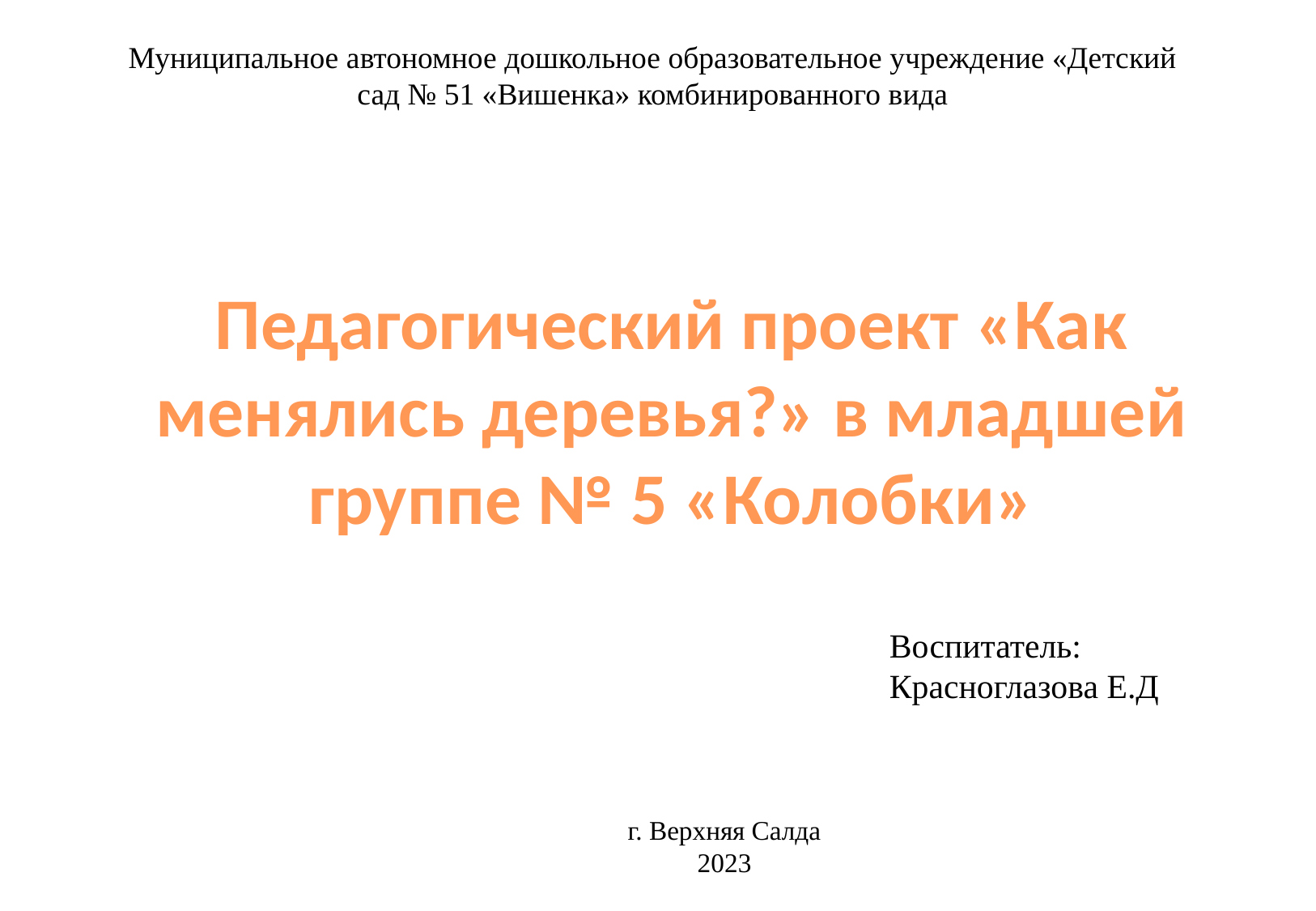

Муниципальное автономное дошкольное образовательное учреждение «Детский сад № 51 «Вишенка» комбинированного вида
# Педагогический проект «Как менялись деревья?» в младшей группе № 5 «Колобки»
Воспитатель:
Красноглазова Е.Д
г. Верхняя Салда
2023